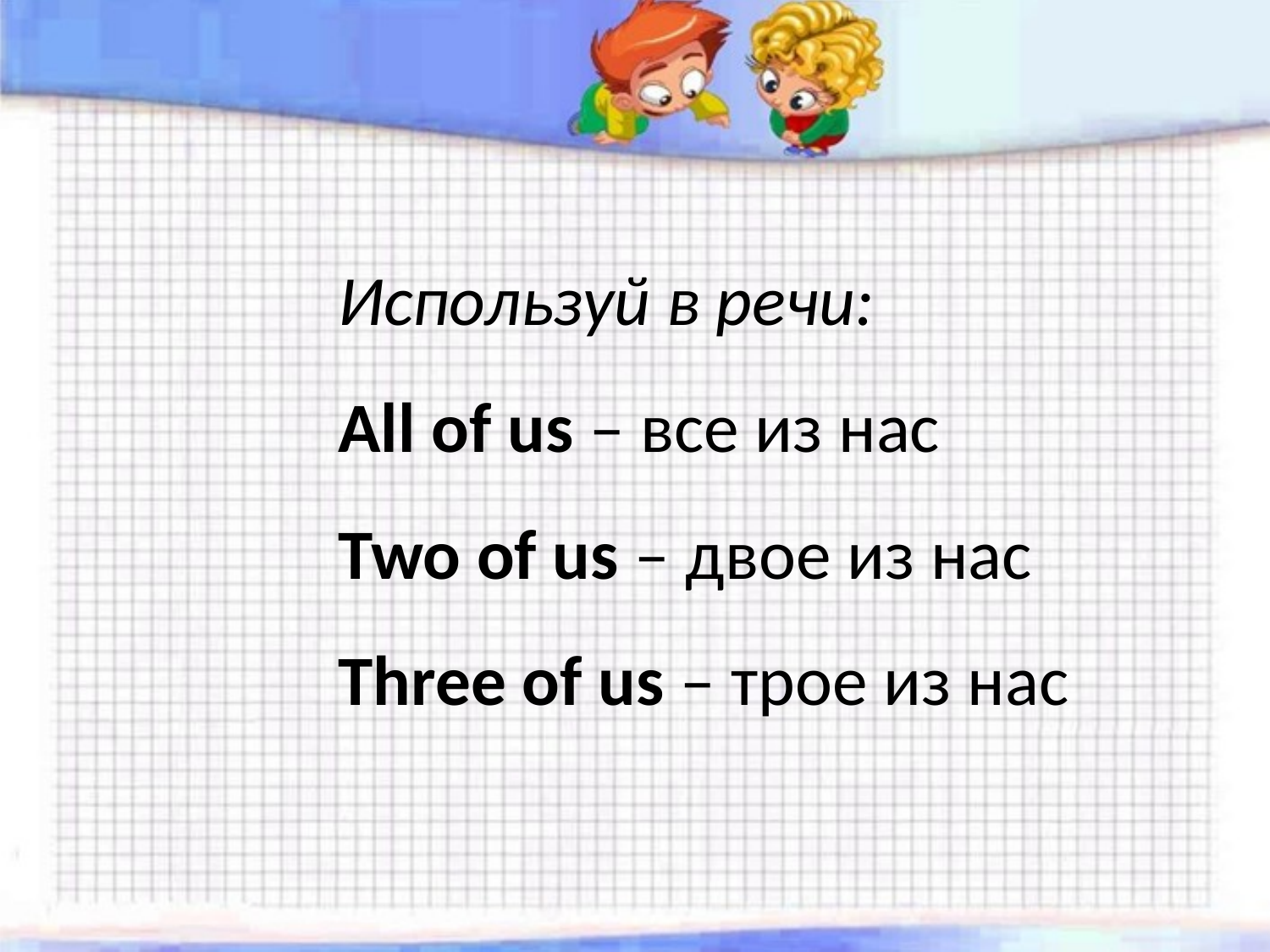

#
Используй в речи:
All of us – все из нас
Two of us – двое из нас
Three of us – трое из нас